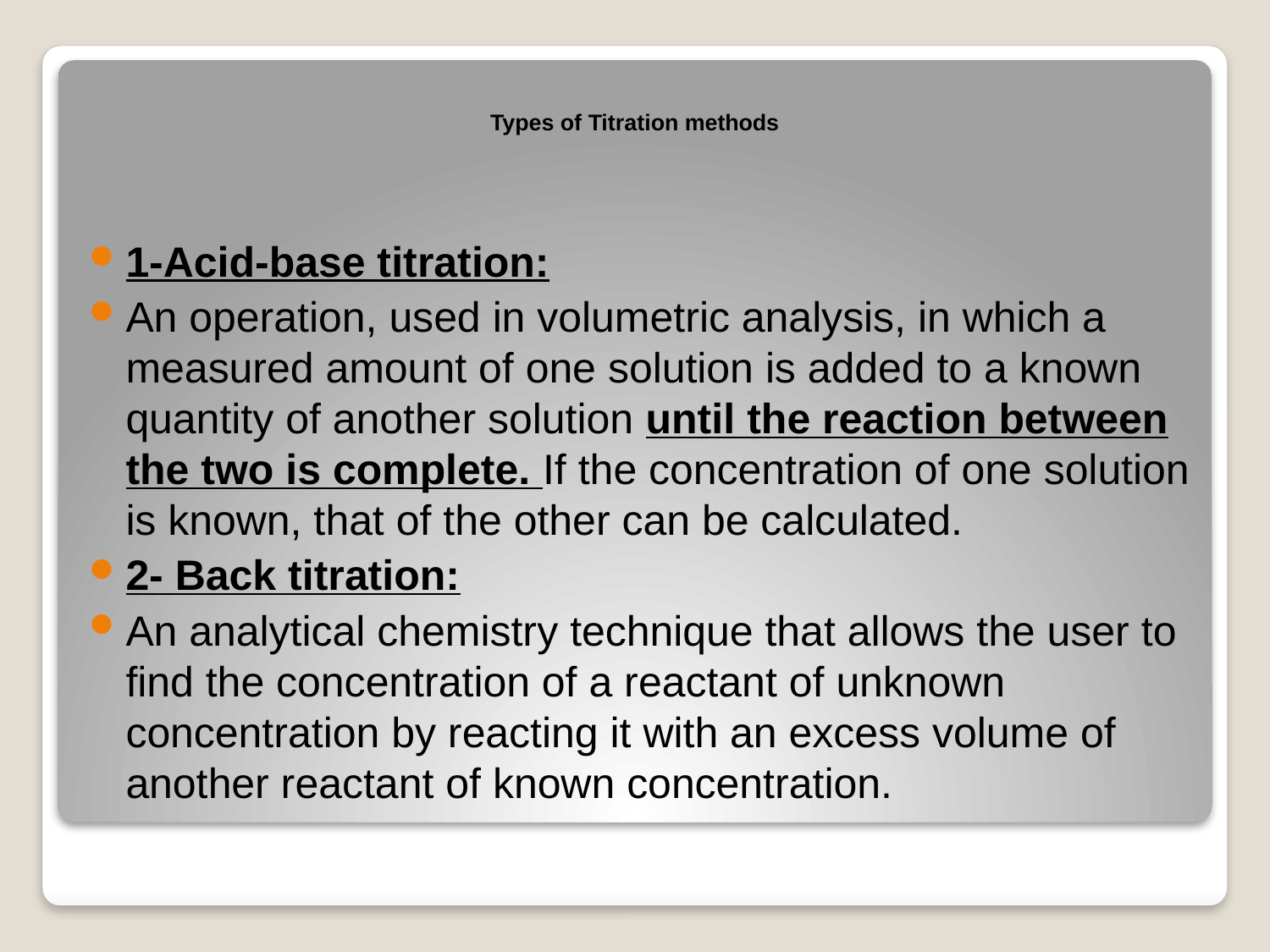

# Types of Titration methods
1-Acid-base titration:
An operation, used in volumetric analysis, in which a measured amount of one solution is added to a known quantity of another solution until the reaction between the two is complete. If the concentration of one solution is known, that of the other can be calculated.
2- Back titration:
An analytical chemistry technique that allows the user to find the concentration of a reactant of unknown concentration by reacting it with an excess volume of another reactant of known concentration.